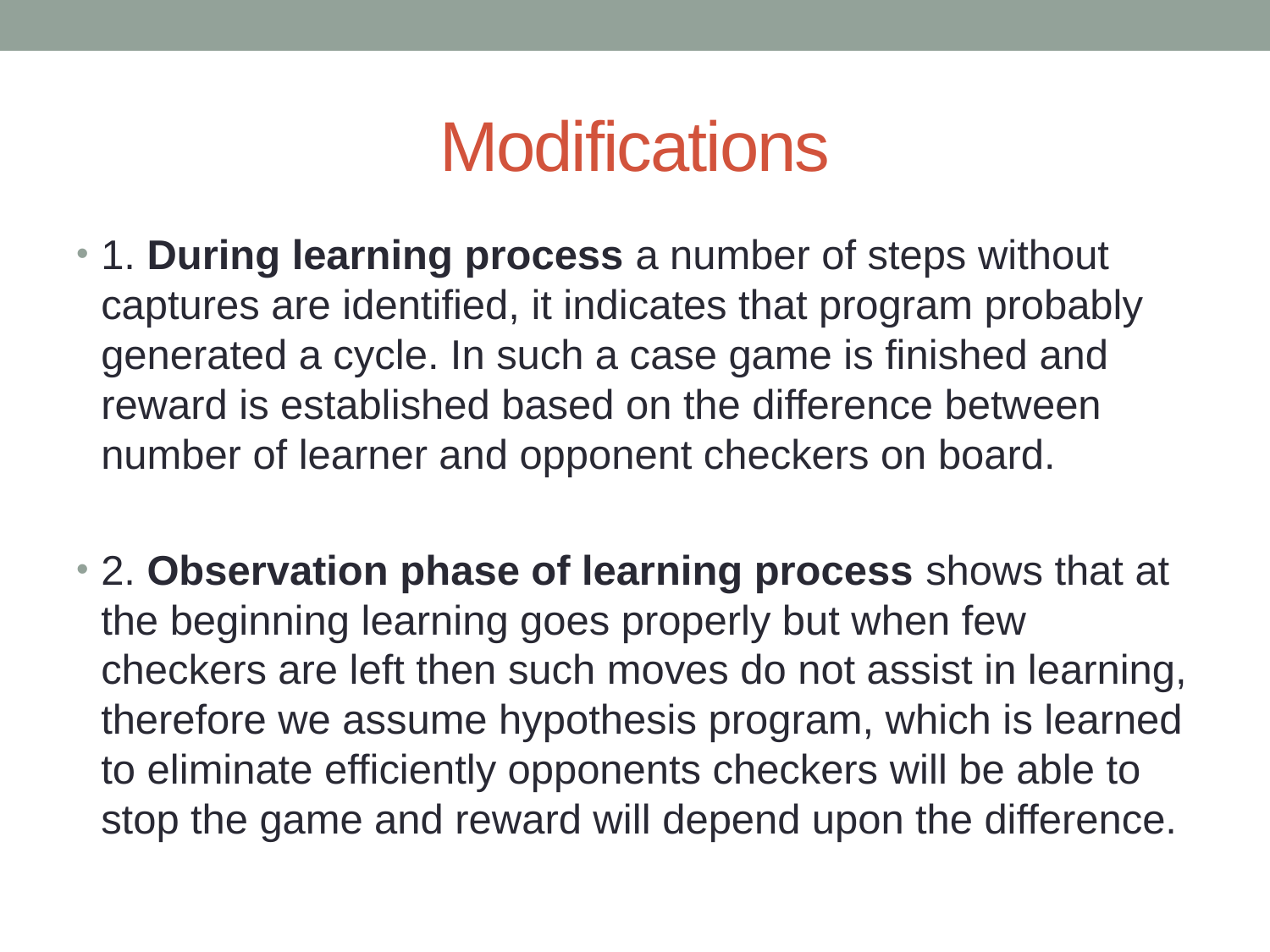

# Modifications
1. During learning process a number of steps without captures are identified, it indicates that program probably generated a cycle. In such a case game is finished and reward is established based on the difference between number of learner and opponent checkers on board.

2. Observation phase of learning process shows that at the beginning learning goes properly but when few checkers are left then such moves do not assist in learning, therefore we assume hypothesis program, which is learned to eliminate efficiently opponents checkers will be able to stop the game and reward will depend upon the difference.